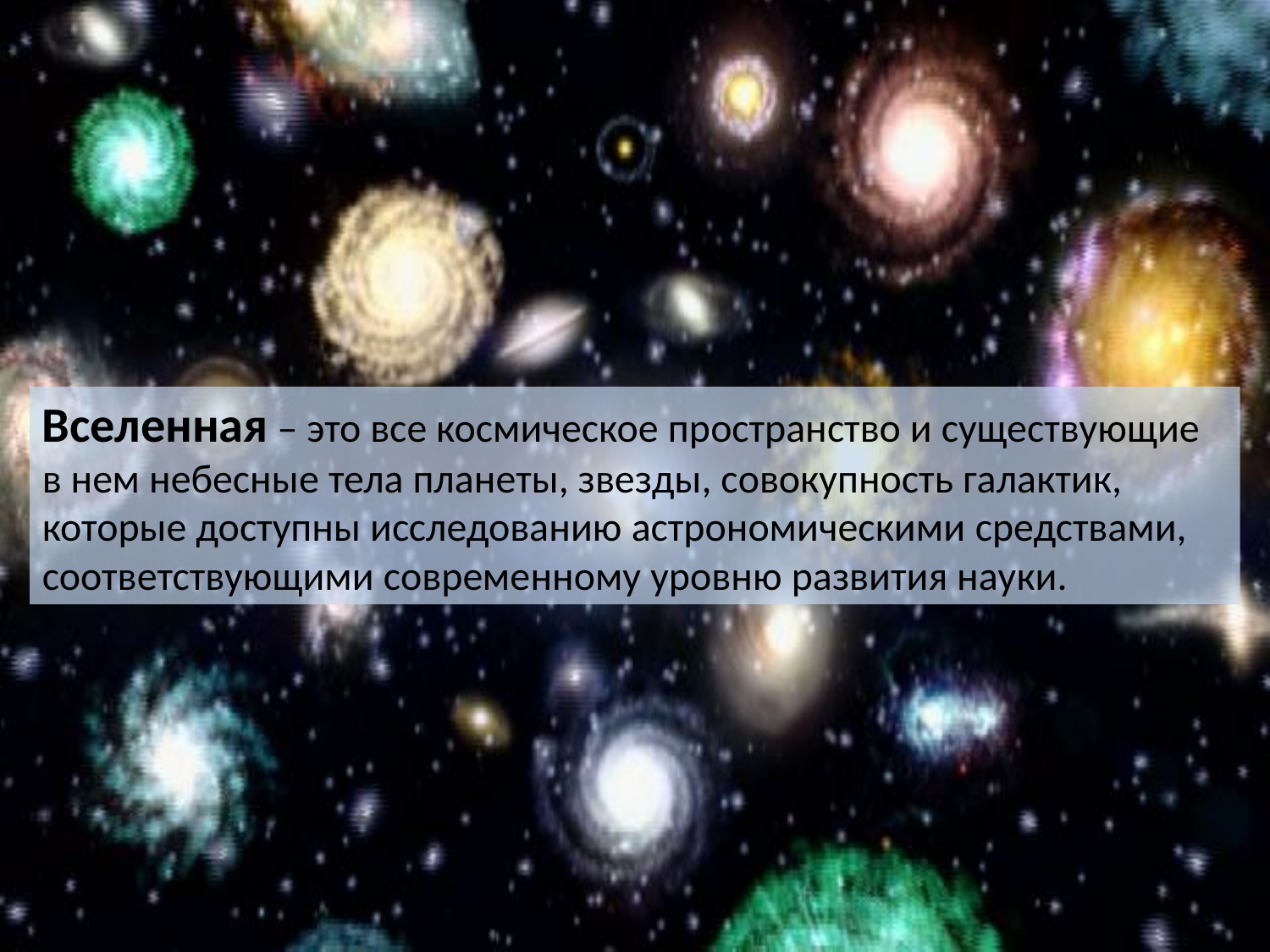

Вселенная – это все космическое пространство и существующие в нем небесные тела планеты, звезды, совокупность галактик, которые доступны исследованию астрономическими средствами, соответствующими современному уровню развития науки.